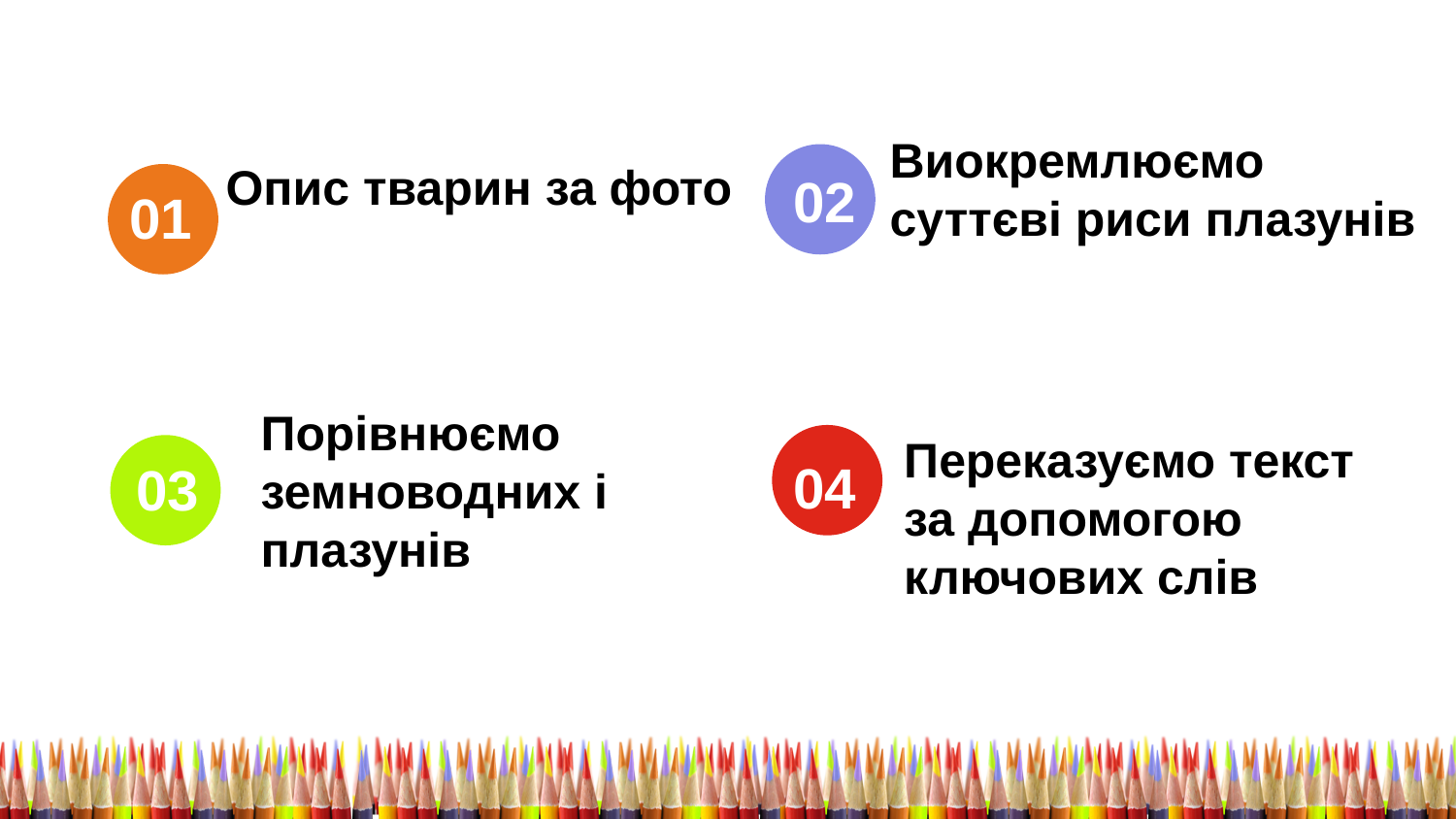

Виокремлюємо
суттєві риси плазунів

Опис тварин за фото

02
01
Порівнюємо земноводних і плазунів
Переказуємо текст
за допомогою
ключових слів

04
03